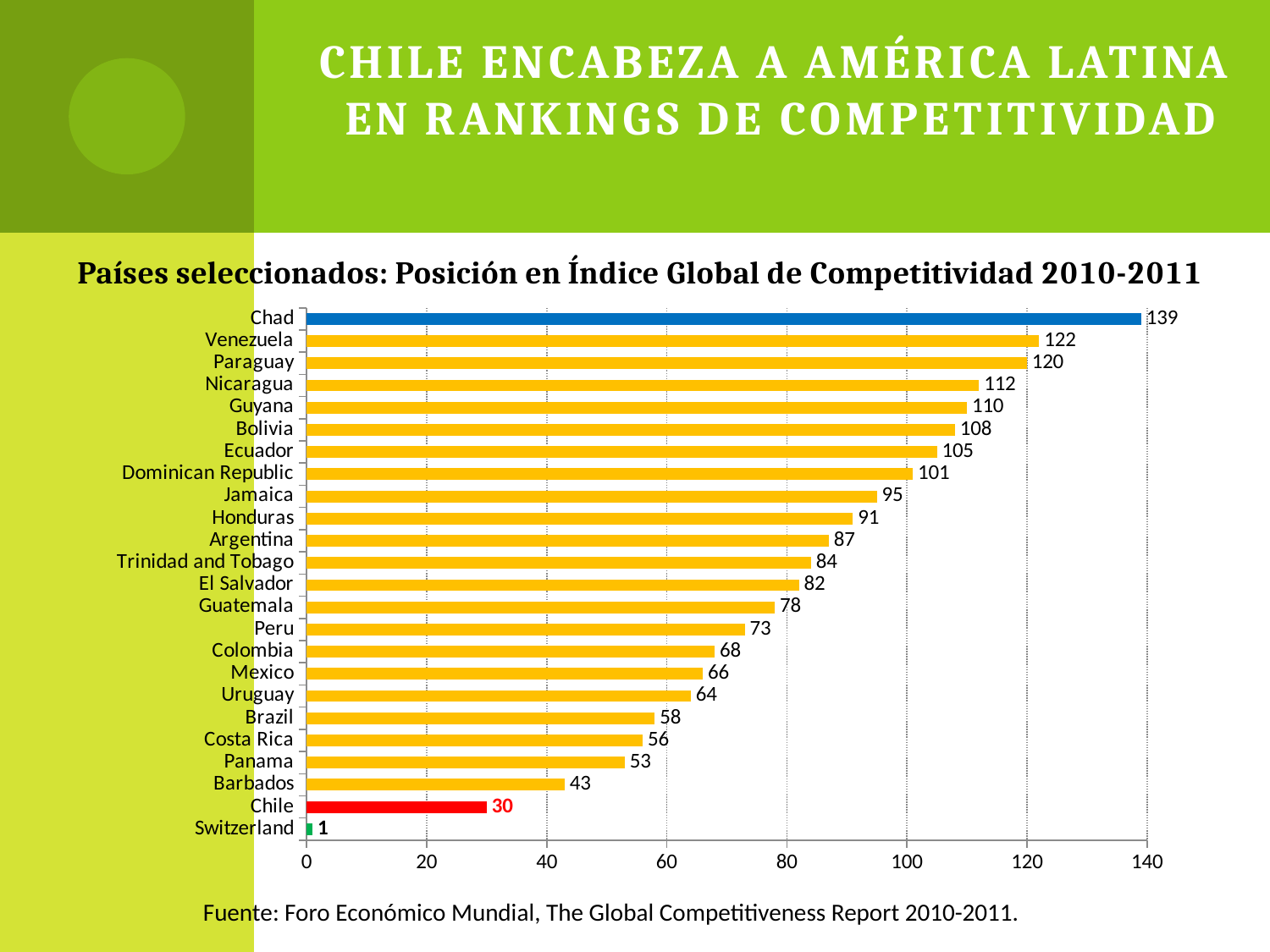

# Chile encabeza a América Latina en rankings de competitividad
Países seleccionados: Posición en Índice Global de Competitividad 2010-2011

### Chart

| Category |  |
|---|---|
| Switzerland | 1.0 |
| Chile | 30.0 |
| Barbados | 43.0 |
| Panama | 53.0 |
| Costa Rica | 56.0 |
| Brazil | 58.0 |
| Uruguay | 64.0 |
| Mexico | 66.0 |
| Colombia | 68.0 |
| Peru | 73.0 |
| Guatemala | 78.0 |
| El Salvador | 82.0 |
| Trinidad and Tobago | 84.0 |
| Argentina | 87.0 |
| Honduras | 91.0 |
| Jamaica | 95.0 |
| Dominican Republic | 101.0 |
| Ecuador | 105.0 |
| Bolivia | 108.0 |
| Guyana | 110.0 |
| Nicaragua | 112.0 |
| Paraguay | 120.0 |
| Venezuela | 122.0 |
| Chad | 139.0 |
Fuente: Foro Económico Mundial, The Global Competitiveness Report 2010-2011.